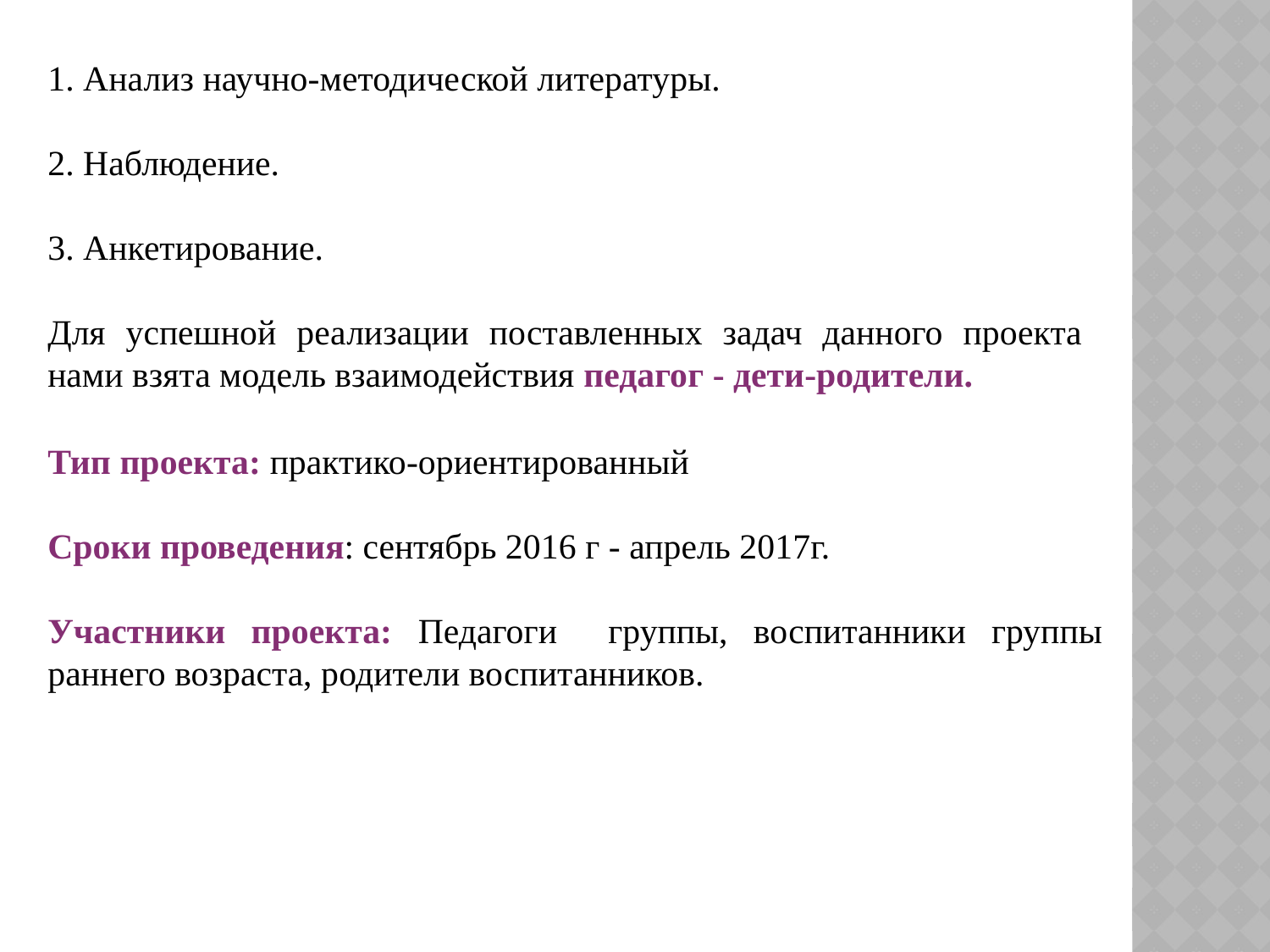

1. Анализ научно-методической литературы.

2. Наблюдение.

3. Анкетирование.

Для успешной реализации поставленных задач данного проекта нами взята модель взаимодействия педагог - дети-родители.

Тип проекта: практико-ориентированный

Сроки проведения: сентябрь 2016 г - апрель 2017г.

Участники проекта: Педагоги  группы, воспитанники группы раннего возраста, родители воспитанников.